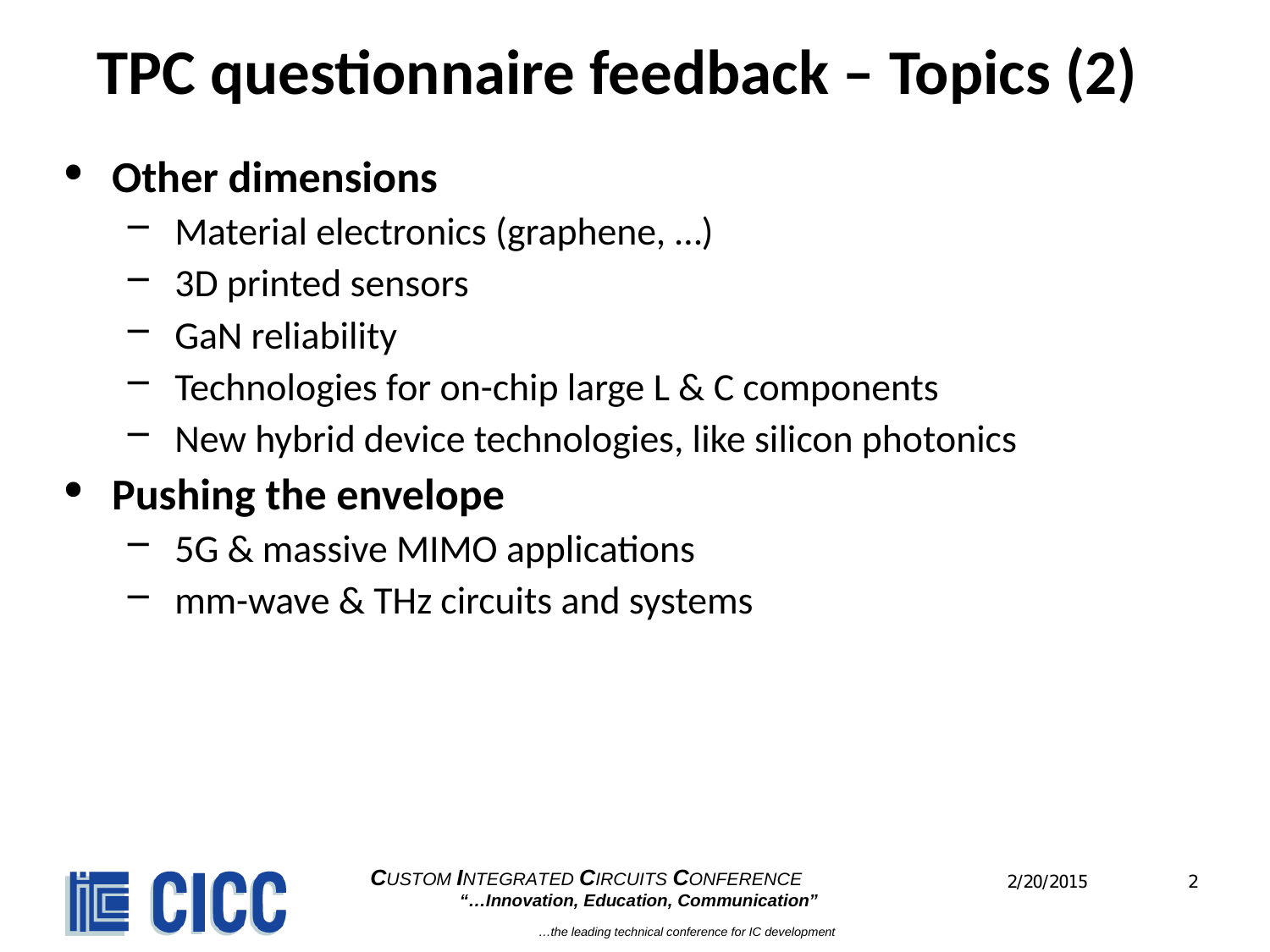

# TPC questionnaire feedback – Topics (2)
Other dimensions
Material electronics (graphene, …)
3D printed sensors
GaN reliability
Technologies for on-chip large L & C components
New hybrid device technologies, like silicon photonics
Pushing the envelope
5G & massive MIMO applications
mm-wave & THz circuits and systems